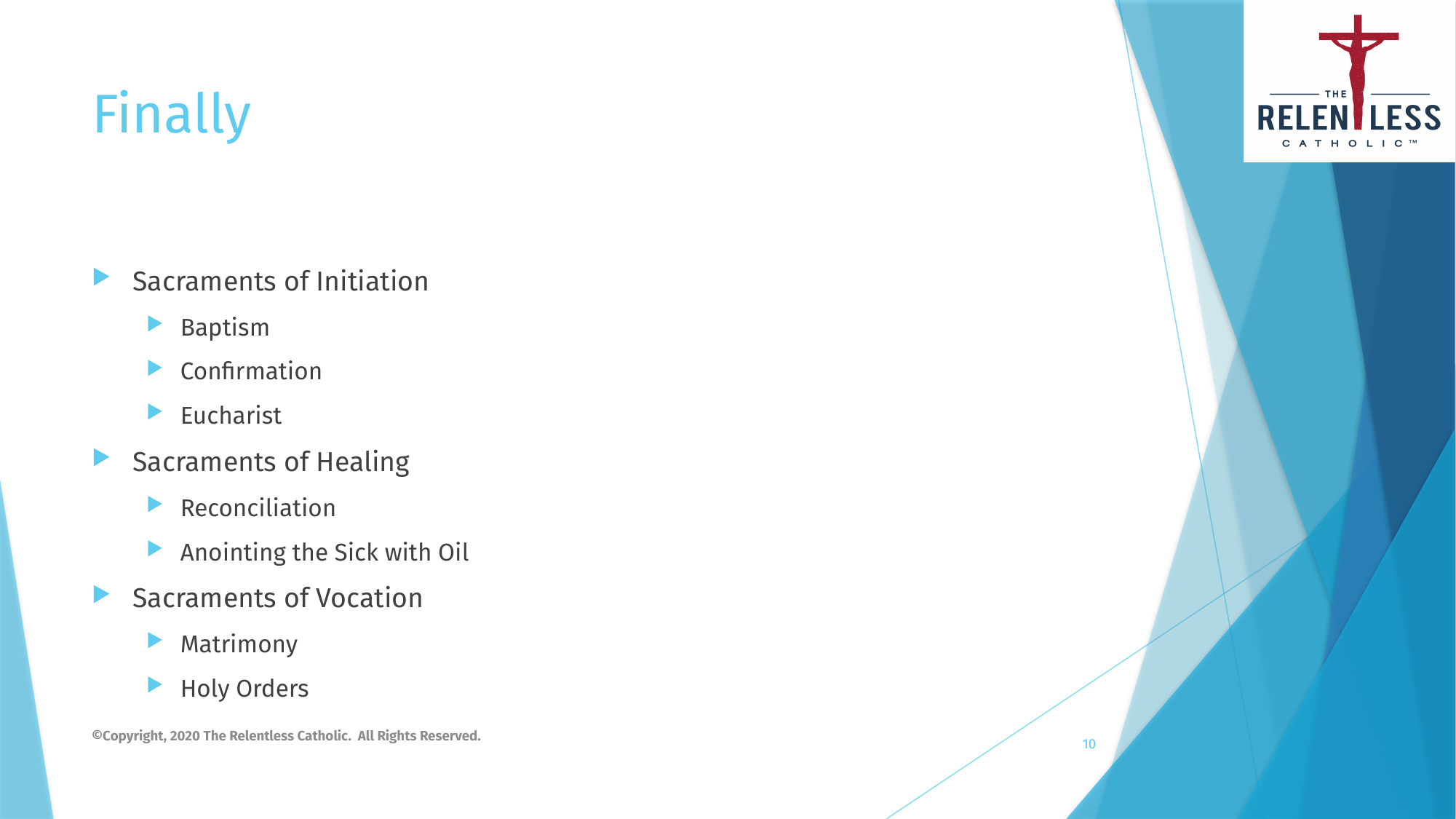

# Finally
Sacraments of Initiation
Baptism
Confirmation
Eucharist
Sacraments of Healing
Reconciliation
Anointing the Sick with Oil
Sacraments of Vocation
Matrimony
Holy Orders
©Copyright, 2020 The Relentless Catholic.  All Rights Reserved.

10